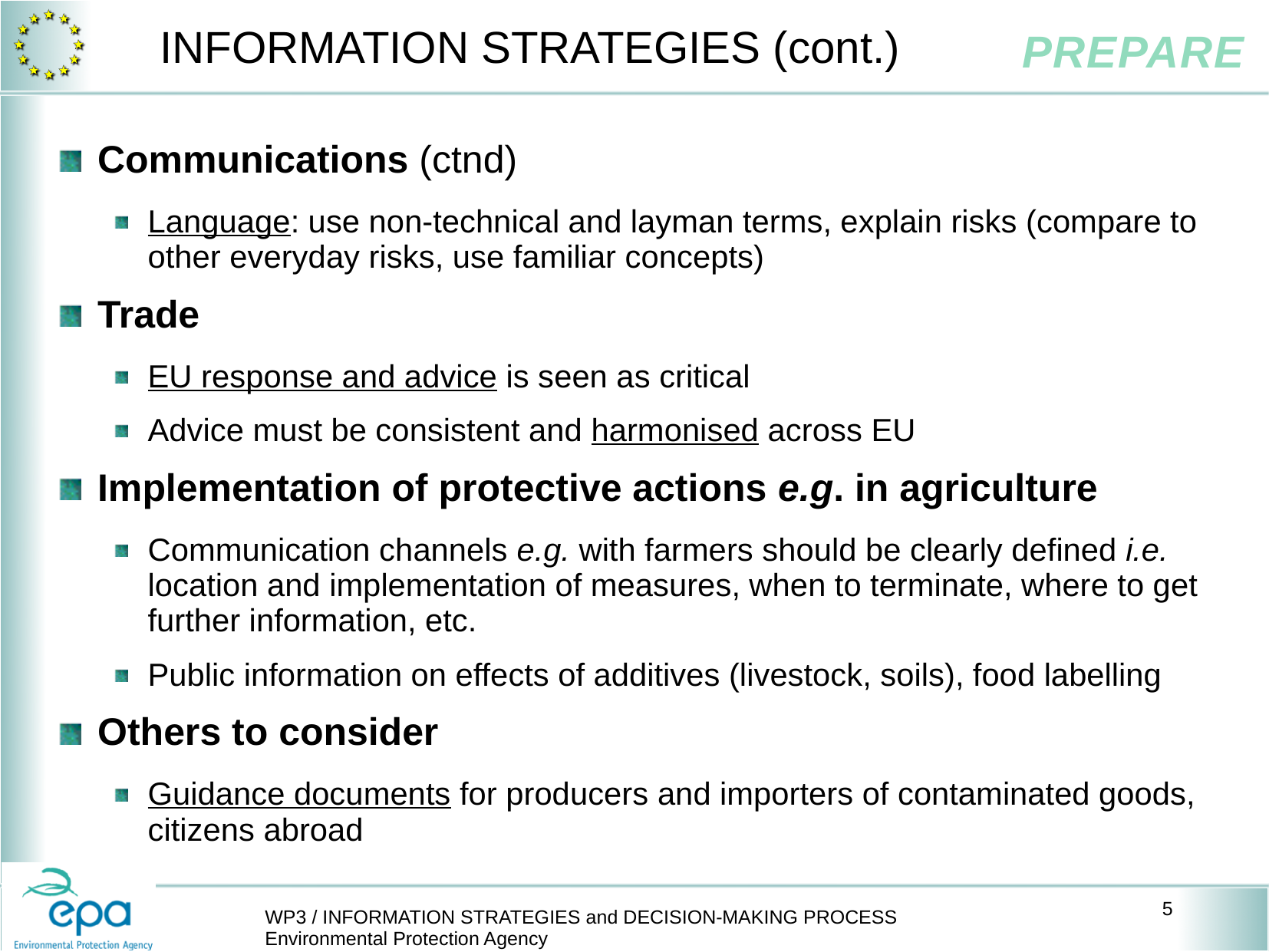

# INFORMATION STRATEGIES (cont.)
Communications (ctnd)
Language: use non-technical and layman terms, explain risks (compare to other everyday risks, use familiar concepts)
Trade
EU response and advice is seen as critical
Advice must be consistent and harmonised across EU
Implementation of protective actions e.g. in agriculture
Communication channels e.g. with farmers should be clearly defined i.e. location and implementation of measures, when to terminate, where to get further information, etc.
Public information on effects of additives (livestock, soils), food labelling
Others to consider
Guidance documents for producers and importers of contaminated goods, citizens abroad